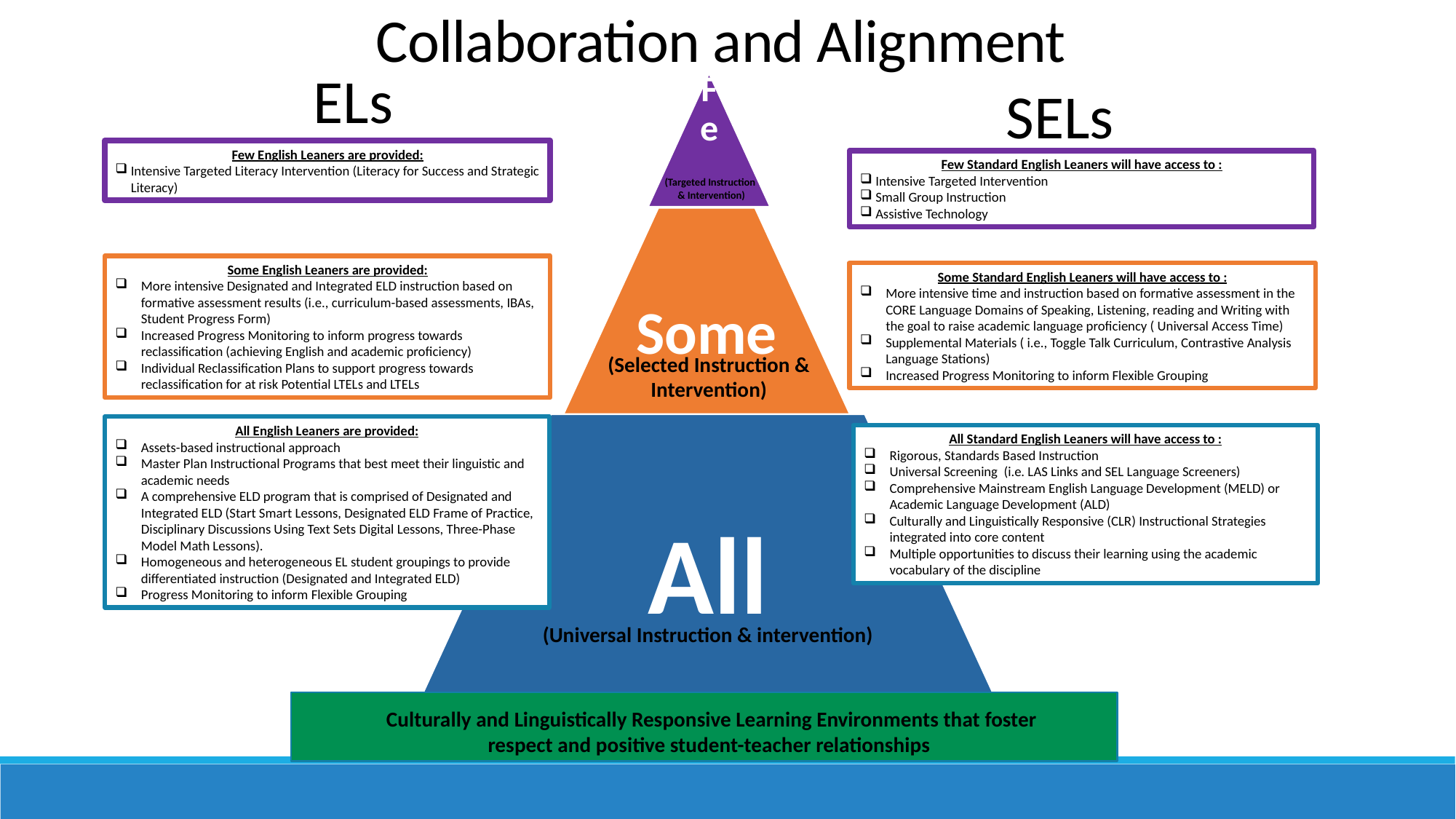

Collaboration and Alignment
ELs
Few
Some
All
SELs
Few English Leaners are provided:
Intensive Targeted Literacy Intervention (Literacy for Success and Strategic Literacy)
Few Standard English Leaners will have access to :
Intensive Targeted Intervention
Small Group Instruction
Assistive Technology

(Targeted Instruction
 & Intervention)
Some English Leaners are provided:
More intensive Designated and Integrated ELD instruction based on formative assessment results (i.e., curriculum-based assessments, IBAs, Student Progress Form)
Increased Progress Monitoring to inform progress towards reclassification (achieving English and academic proficiency)
Individual Reclassification Plans to support progress towards reclassification for at risk Potential LTELs and LTELs
Some Standard English Leaners will have access to :
More intensive time and instruction based on formative assessment in the CORE Language Domains of Speaking, Listening, reading and Writing with the goal to raise academic language proficiency ( Universal Access Time)
Supplemental Materials ( i.e., Toggle Talk Curriculum, Contrastive Analysis Language Stations)
Increased Progress Monitoring to inform Flexible Grouping
(Selected Instruction & Intervention)
All English Leaners are provided:
Assets-based instructional approach
Master Plan Instructional Programs that best meet their linguistic and academic needs
A comprehensive ELD program that is comprised of Designated and Integrated ELD (Start Smart Lessons, Designated ELD Frame of Practice, Disciplinary Discussions Using Text Sets Digital Lessons, Three-Phase Model Math Lessons).
Homogeneous and heterogeneous EL student groupings to provide differentiated instruction (Designated and Integrated ELD)
Progress Monitoring to inform Flexible Grouping
All Standard English Leaners will have access to :
Rigorous, Standards Based Instruction
Universal Screening  (i.e. LAS Links and SEL Language Screeners)
Comprehensive Mainstream English Language Development (MELD) or Academic Language Development (ALD)
Culturally and Linguistically Responsive (CLR) Instructional Strategies integrated into core content
Multiple opportunities to discuss their learning using the academic vocabulary of the discipline
(Universal Instruction & intervention)

Culturally and Linguistically Responsive Learning Environments that foster respect and positive student-teacher relationships